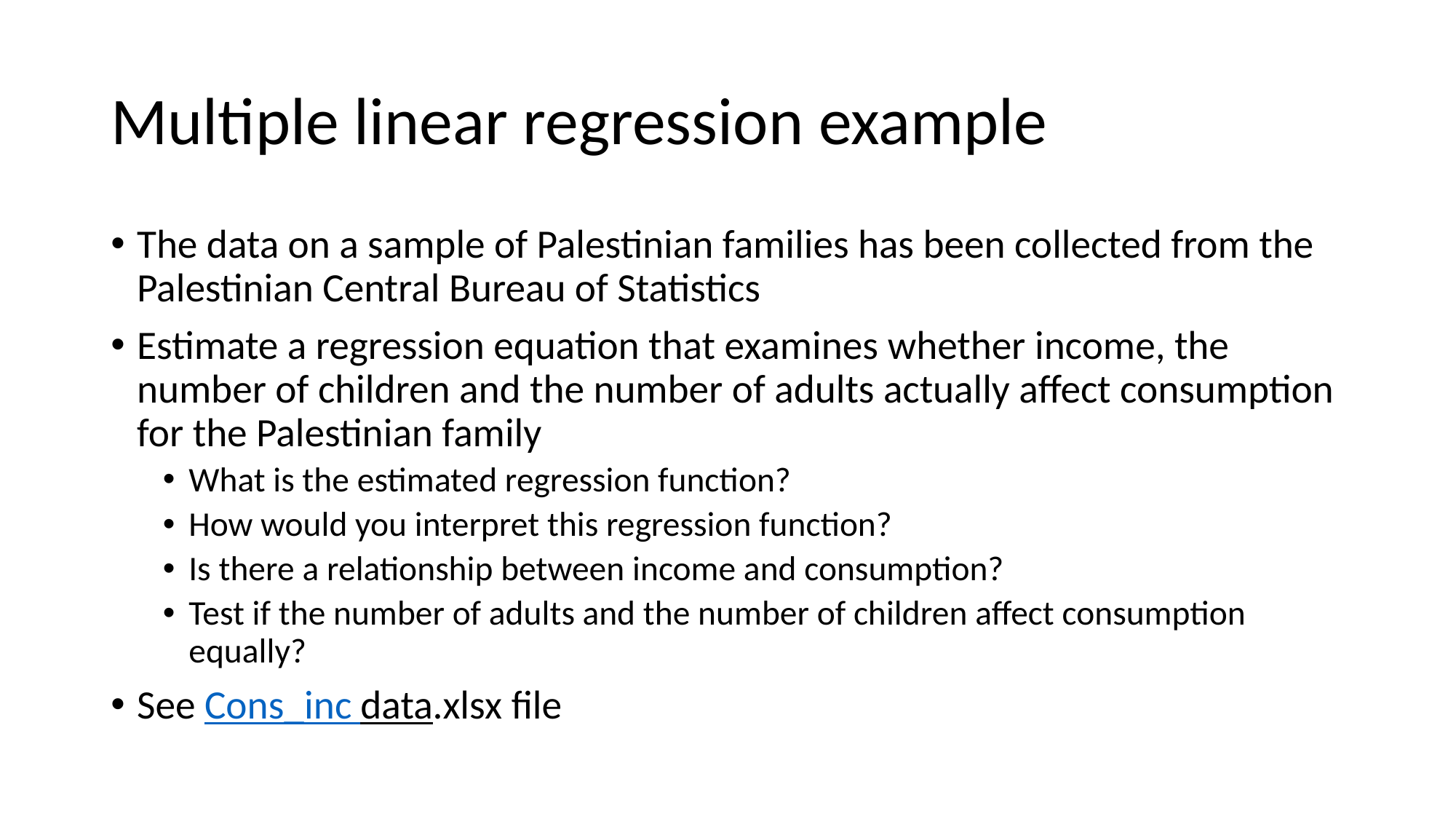

# Multiple linear regression example
The data on a sample of Palestinian families has been collected from the Palestinian Central Bureau of Statistics
Estimate a regression equation that examines whether income, the number of children and the number of adults actually affect consumption for the Palestinian family
What is the estimated regression function?
How would you interpret this regression function?
Is there a relationship between income and consumption?
Test if the number of adults and the number of children affect consumption equally?
See Cons_inc data.xlsx file